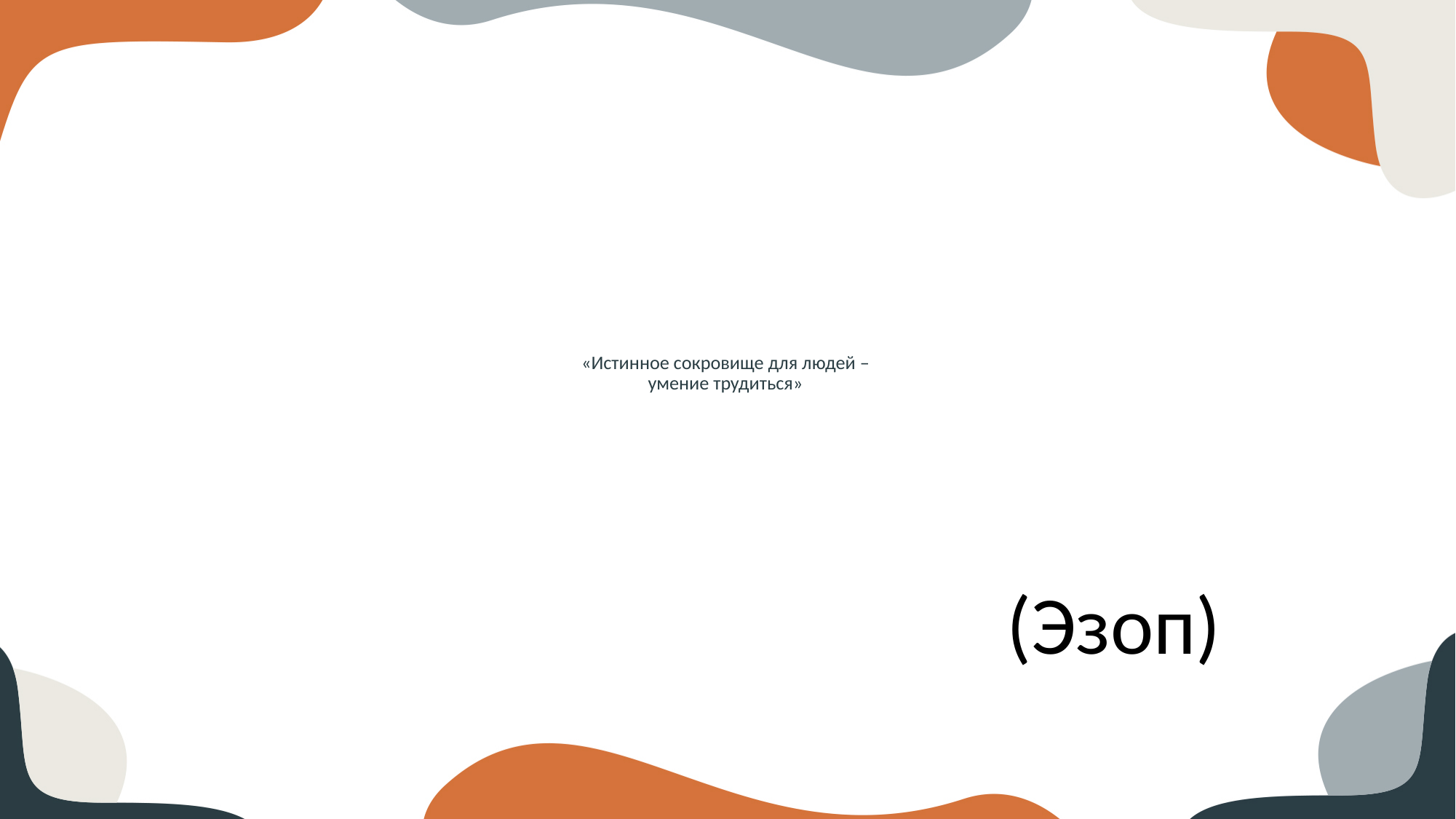

# «Истинное сокровище для людей – умение трудиться»
(Эзоп)